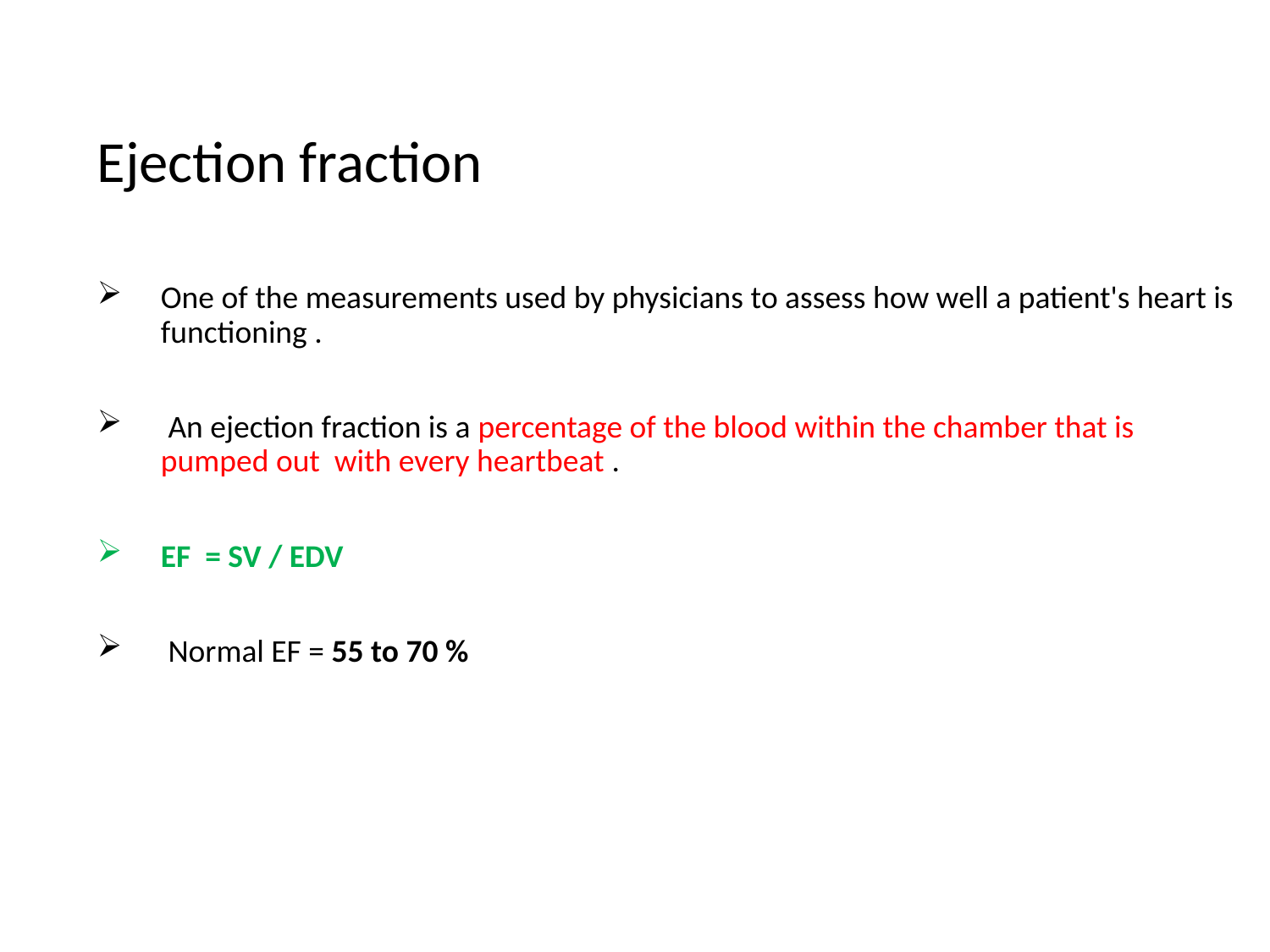

# Ejection fraction
One of the measurements used by physicians to assess how well a patient's heart is functioning .

 An ejection fraction is a percentage of the blood within the chamber that is pumped out  with every heartbeat .

EF  = SV / EDV

 Normal EF = 55 to 70 %